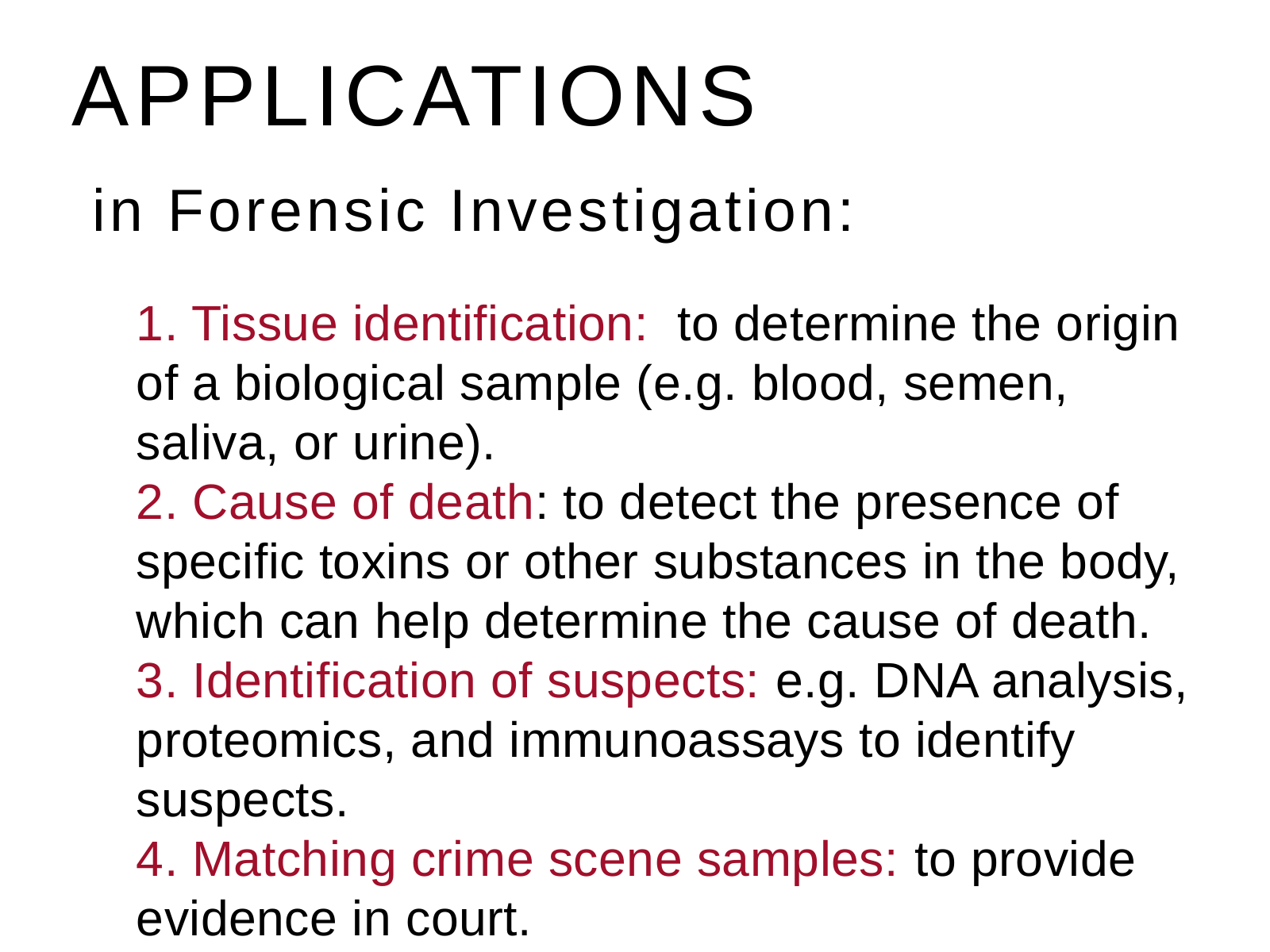

APPLICATIONS
 in Forensic Investigation:
1. Tissue identification:  to determine the origin of a biological sample (e.g. blood, semen, saliva, or urine).
2. Cause of death: to detect the presence of specific toxins or other substances in the body, which can help determine the cause of death.
3. Identification of suspects: e.g. DNA analysis, proteomics, and immunoassays to identify suspects.
4. Matching crime scene samples: to provide evidence in court.